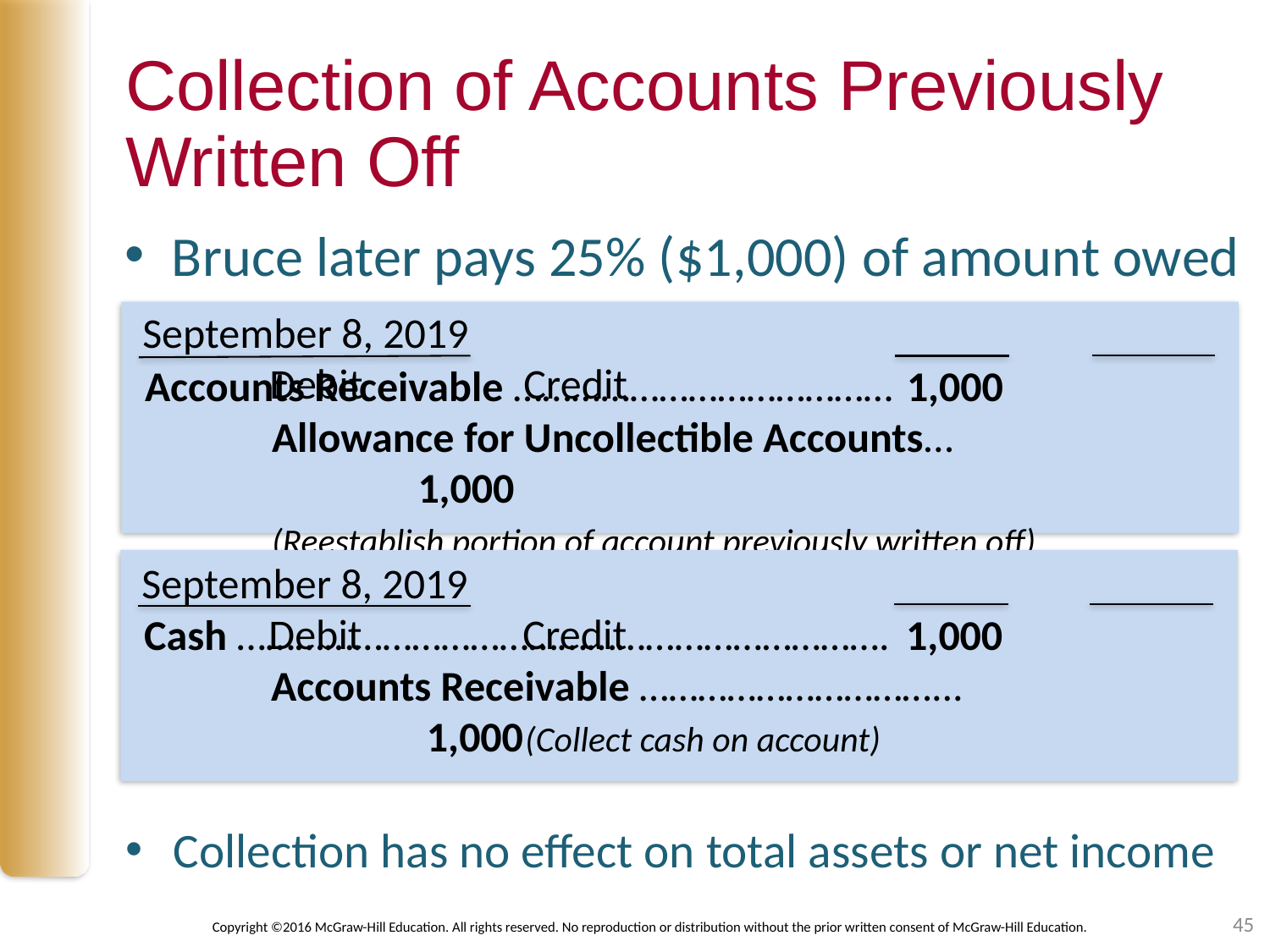

# Collection of Accounts Previously Written Off
Bruce later pays 25% ($1,000) of amount owed
September 8, 2019							Debit		Credit

Accounts Receivable ………………………………… 	1,000
	Allowance for Uncollectible Accounts…				  1,000
	(Reestablish portion of account previously written off)

September 8, 2019							Debit		Credit
Cash ………………………………………………………….	1,000
	Accounts Receivable …………………………...				   1,000	(Collect cash on account)
Collection has no effect on total assets or net income
45
Copyright ©2016 McGraw-Hill Education. All rights reserved. No reproduction or distribution without the prior written consent of McGraw-Hill Education.